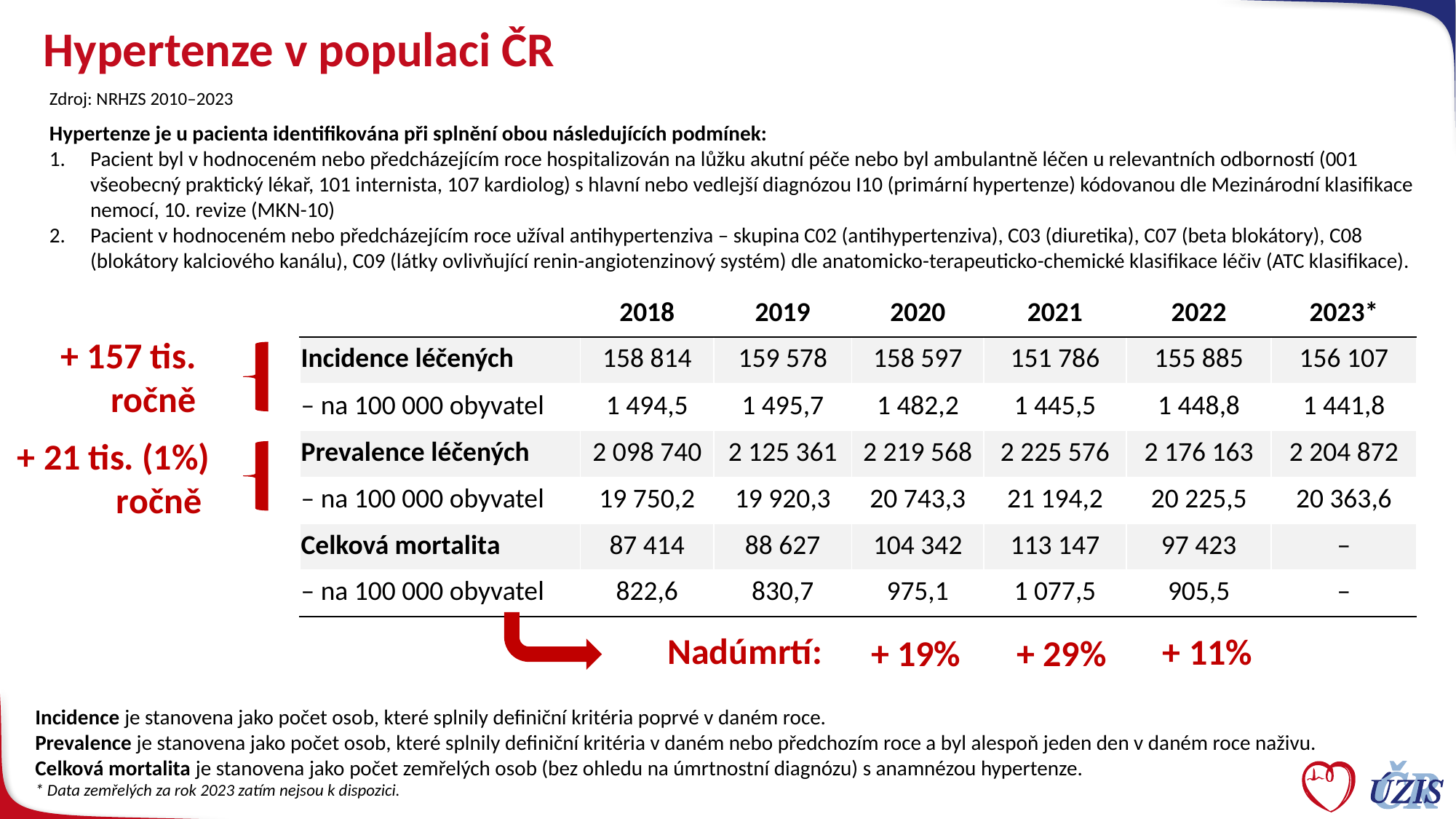

# Hypertenze v populaci ČR
Zdroj: NRHZS 2010–2023
Hypertenze je u pacienta identifikována při splnění obou následujících podmínek:
Pacient byl v hodnoceném nebo předcházejícím roce hospitalizován na lůžku akutní péče nebo byl ambulantně léčen u relevantních odborností (001 všeobecný praktický lékař, 101 internista, 107 kardiolog) s hlavní nebo vedlejší diagnózou I10 (primární hypertenze) kódovanou dle Mezinárodní klasifikace nemocí, 10. revize (MKN-10)
Pacient v hodnoceném nebo předcházejícím roce užíval antihypertenziva – skupina C02 (antihypertenziva), C03 (diuretika), C07 (beta blokátory), C08 (blokátory kalciového kanálu), C09 (látky ovlivňující renin-angiotenzinový systém) dle anatomicko-terapeuticko-chemické klasifikace léčiv (ATC klasifikace).
|  | 2018 | 2019 | 2020 | 2021 | 2022 | 2023\* |
| --- | --- | --- | --- | --- | --- | --- |
| Incidence léčených | 158 814 | 159 578 | 158 597 | 151 786 | 155 885 | 156 107 |
| – na 100 000 obyvatel | 1 494,5 | 1 495,7 | 1 482,2 | 1 445,5 | 1 448,8 | 1 441,8 |
| Prevalence léčených | 2 098 740 | 2 125 361 | 2 219 568 | 2 225 576 | 2 176 163 | 2 204 872 |
| – na 100 000 obyvatel | 19 750,2 | 19 920,3 | 20 743,3 | 21 194,2 | 20 225,5 | 20 363,6 |
| Celková mortalita | 87 414 | 88 627 | 104 342 | 113 147 | 97 423 | – |
| – na 100 000 obyvatel | 822,6 | 830,7 | 975,1 | 1 077,5 | 905,5 | – |
+ 157 tis.
ročně

+ 21 tis. (1%)
ročně

Nadúmrtí:
+ 11%
+ 19%
+ 29%
Incidence je stanovena jako počet osob, které splnily definiční kritéria poprvé v daném roce.
Prevalence je stanovena jako počet osob, které splnily definiční kritéria v daném nebo předchozím roce a byl alespoň jeden den v daném roce naživu.
Celková mortalita je stanovena jako počet zemřelých osob (bez ohledu na úmrtnostní diagnózu) s anamnézou hypertenze.
* Data zemřelých za rok 2023 zatím nejsou k dispozici.